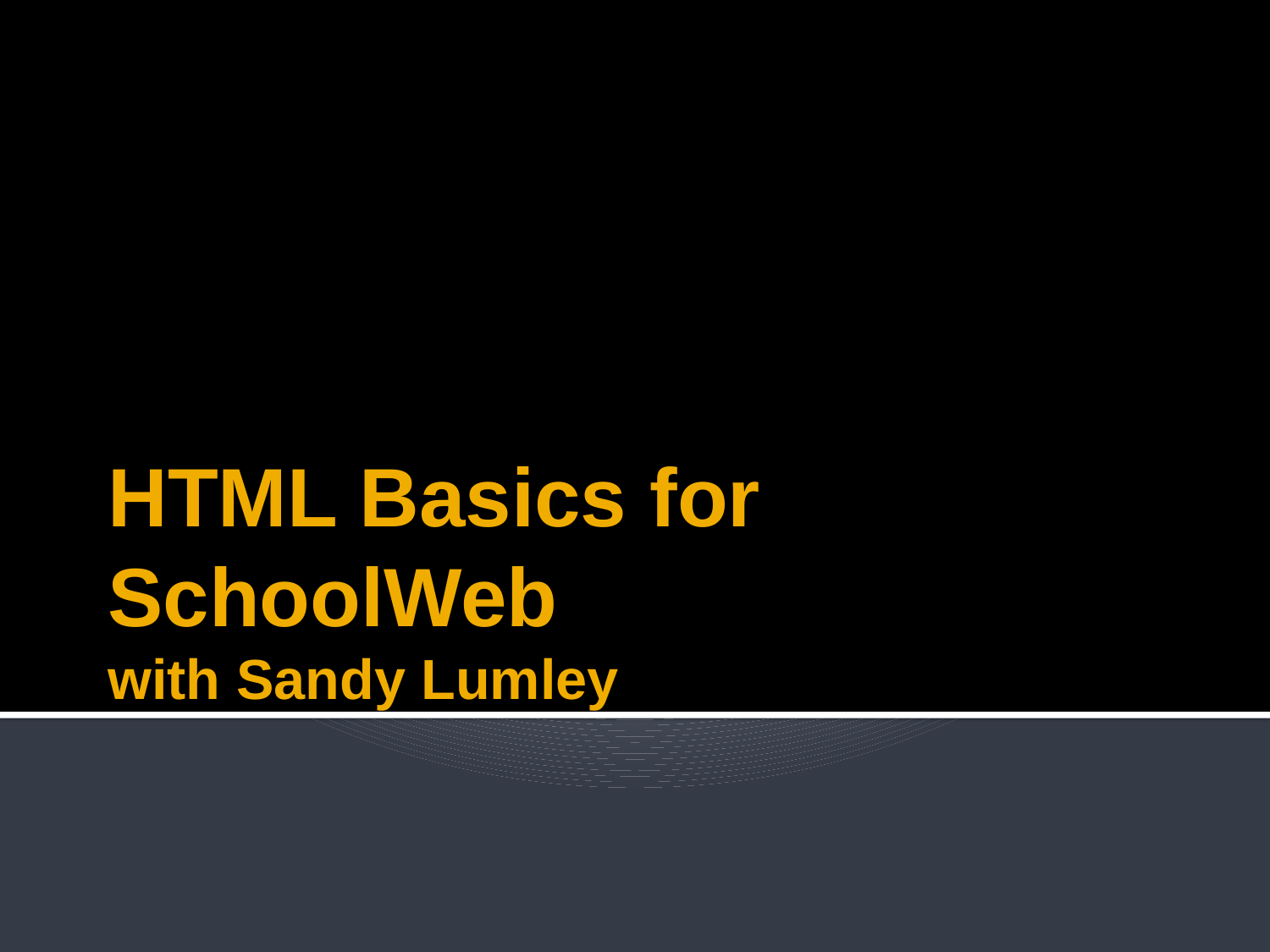

# HTML Basics for SchoolWeb with Sandy Lumley